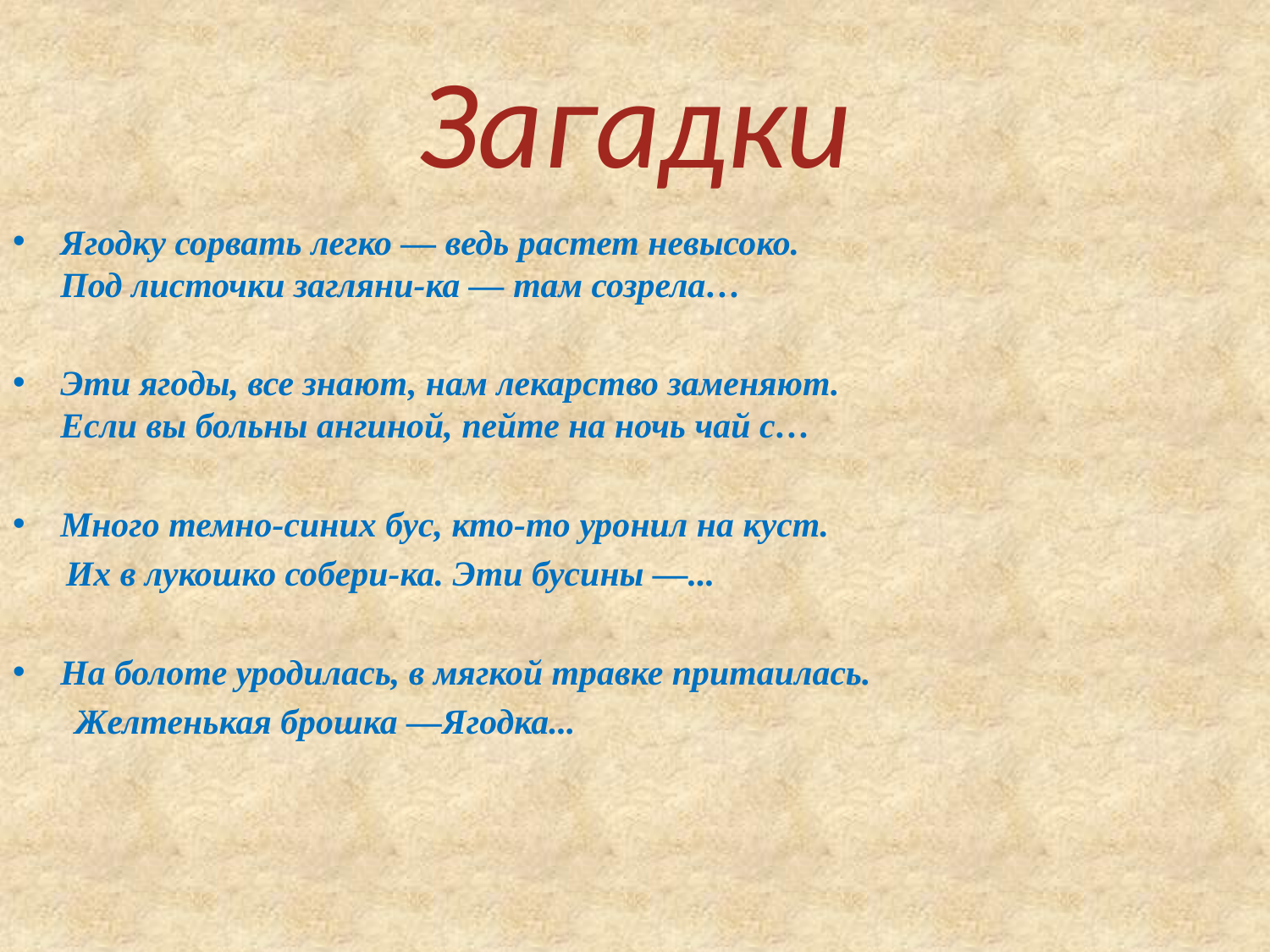

# Загадки
Ягодку сорвать легко — ведь растет невысоко.
Под листочки загляни-ка — там созрела…

Эти ягоды, все знают, нам лекарство заменяют.
Если вы больны ангиной, пейте на ночь чай с…

Много темно-синих бус, кто-то уронил на куст.
      Их в лукошко собери-ка. Эти бусины —...

На болоте уродилась, в мягкой травке притаилась.
       Желтенькая брошка —Ягодка...